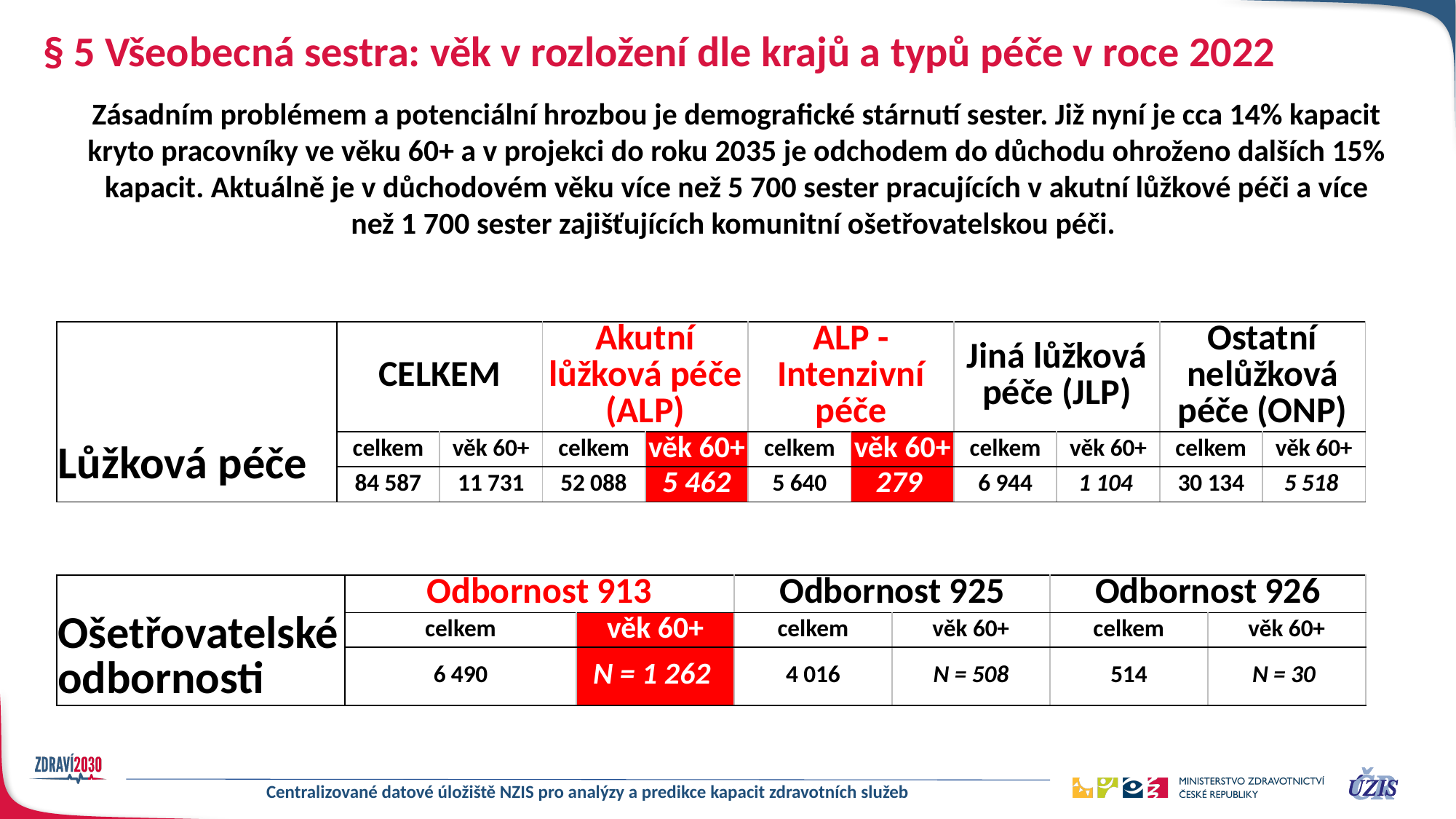

# § 5 Všeobecná sestra: věk v rozložení dle krajů a typů péče v roce 2022
Zásadním problémem a potenciální hrozbou je demografické stárnutí sester. Již nyní je cca 14% kapacit kryto pracovníky ve věku 60+ a v projekci do roku 2035 je odchodem do důchodu ohroženo dalších 15% kapacit. Aktuálně je v důchodovém věku více než 5 700 sester pracujících v akutní lůžkové péči a více než 1 700 sester zajišťujících komunitní ošetřovatelskou péči.
|  | CELKEM |  | Akutní lůžková péče (ALP) |  | ALP - Intenzivní péče |  | Jiná lůžková péče (JLP) |  | Ostatní nelůžková péče (ONP) |  |
| --- | --- | --- | --- | --- | --- | --- | --- | --- | --- | --- |
| Lůžková péče | celkem | věk 60+ | celkem | věk 60+ | celkem | věk 60+ | celkem | věk 60+ | celkem | věk 60+ |
| CELKEM\* | 84 587 | 11 731 | 52 088 | 5 462 | 5 640 | 279 | 6 944 | 1 104 | 30 134 | 5 518 |
|  | Odbornost 913 |  | Odbornost 925 |  | Odbornost 926 |  |
| --- | --- | --- | --- | --- | --- | --- |
| Ošetřovatelské odbornosti | celkem | věk 60+ | celkem | věk 60+ | celkem | věk 60+ |
| CELKEM\* | 6 490 | N = 1 262 | 4 016 | N = 508 | 514 | N = 30 |